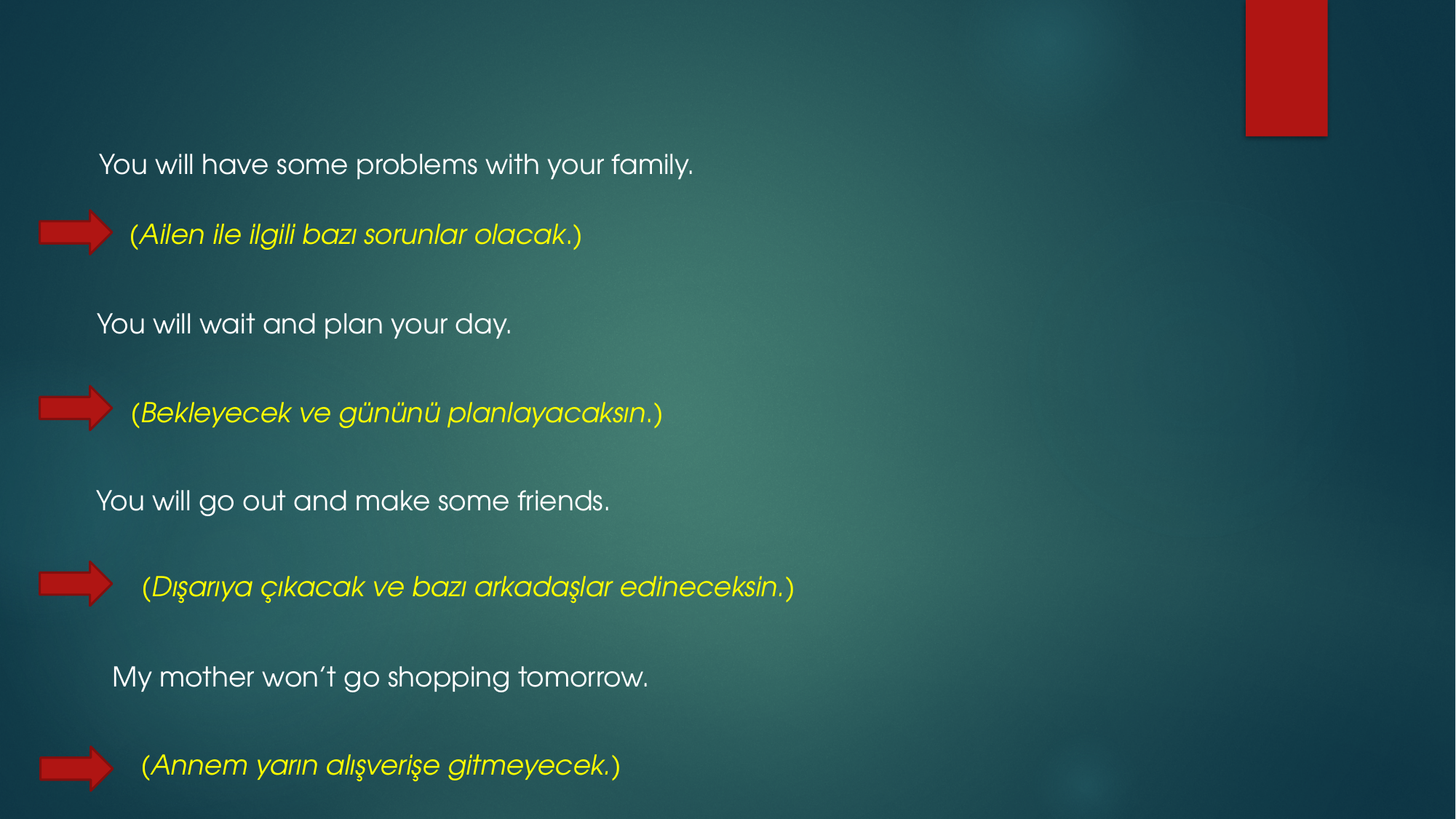

# FUTURE TIMELINES
You will have some problems with your family.

(Ailen ile ilgili bazı sorunlar olacak.)
You will wait and plan your day.

(Bekleyecek ve gününü planlayacaksın.)
You will go out and make some friends.

(Dışarıya çıkacak ve bazı arkadaşlar edineceksin.)
My mother won’t go shopping tomorrow.
(Annem yarın alışverişe gitmeyecek.)